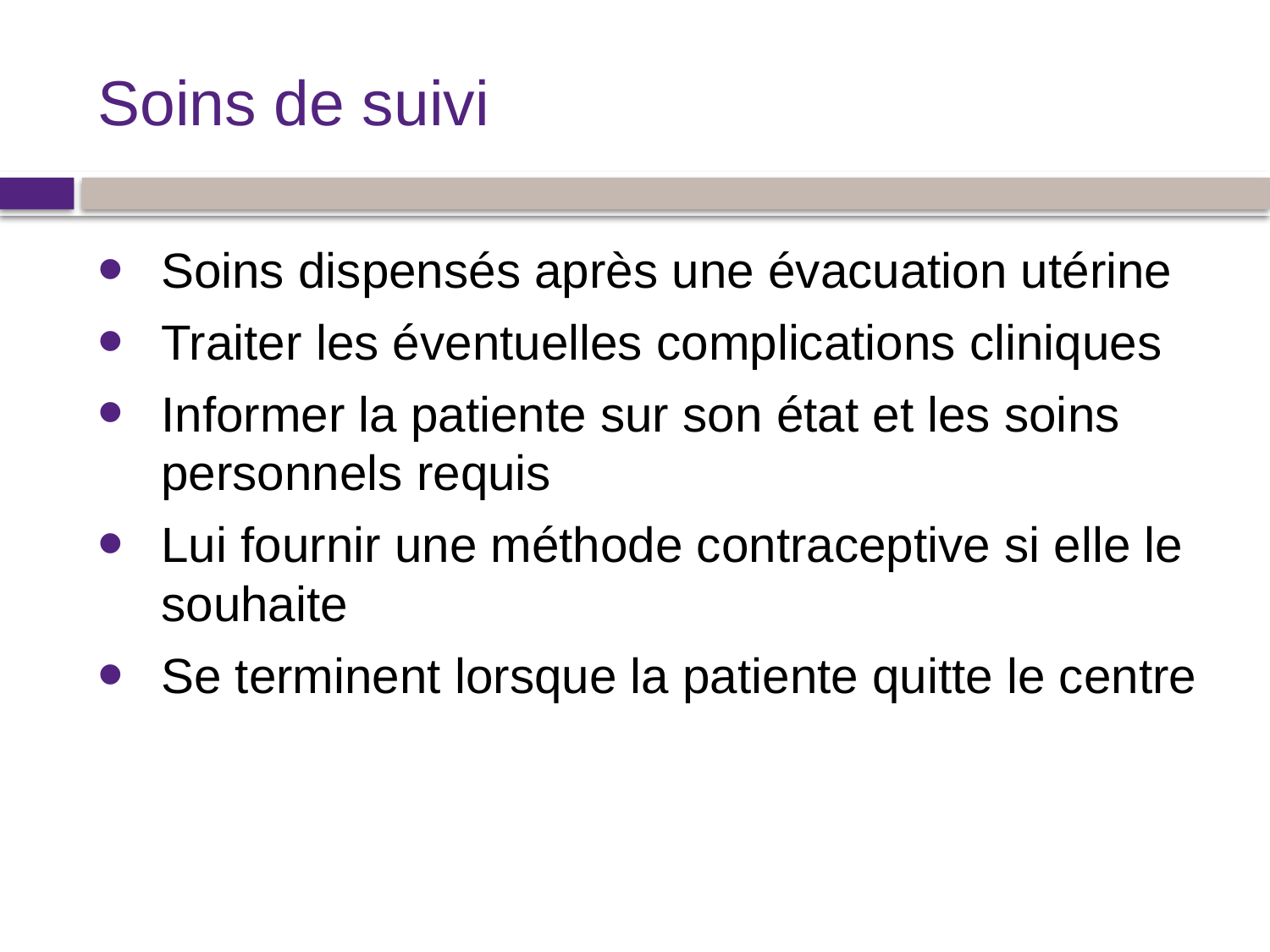

# Soins de suivi
Soins dispensés après une évacuation utérine
Traiter les éventuelles complications cliniques
Informer la patiente sur son état et les soins personnels requis
Lui fournir une méthode contraceptive si elle le souhaite
Se terminent lorsque la patiente quitte le centre